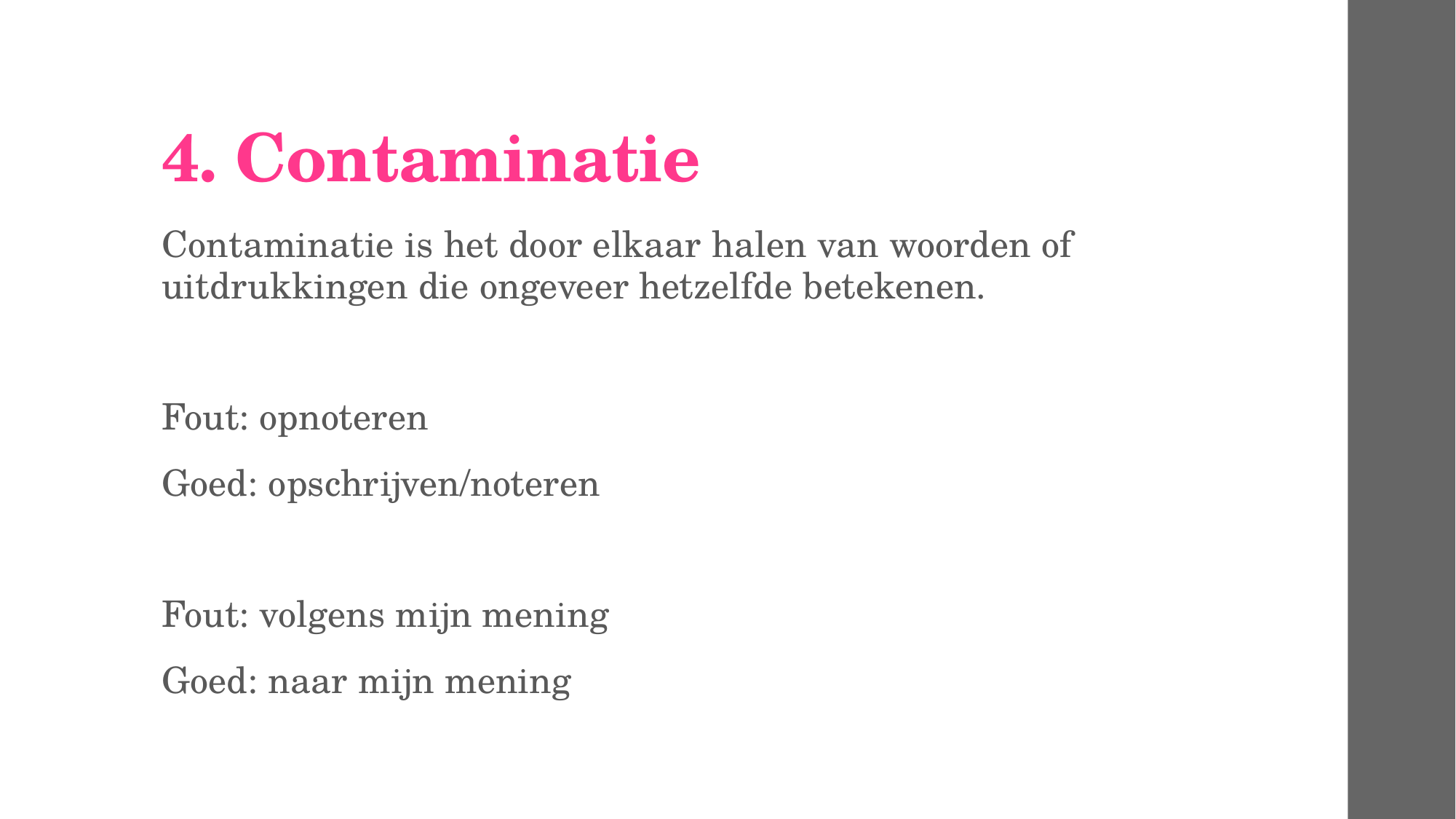

# 4. Contaminatie
Contaminatie is het door elkaar halen van woorden of uitdrukkingen die ongeveer hetzelfde betekenen.

Fout: opnoteren
Goed: opschrijven/noteren

Fout: volgens mijn mening
Goed: naar mijn mening